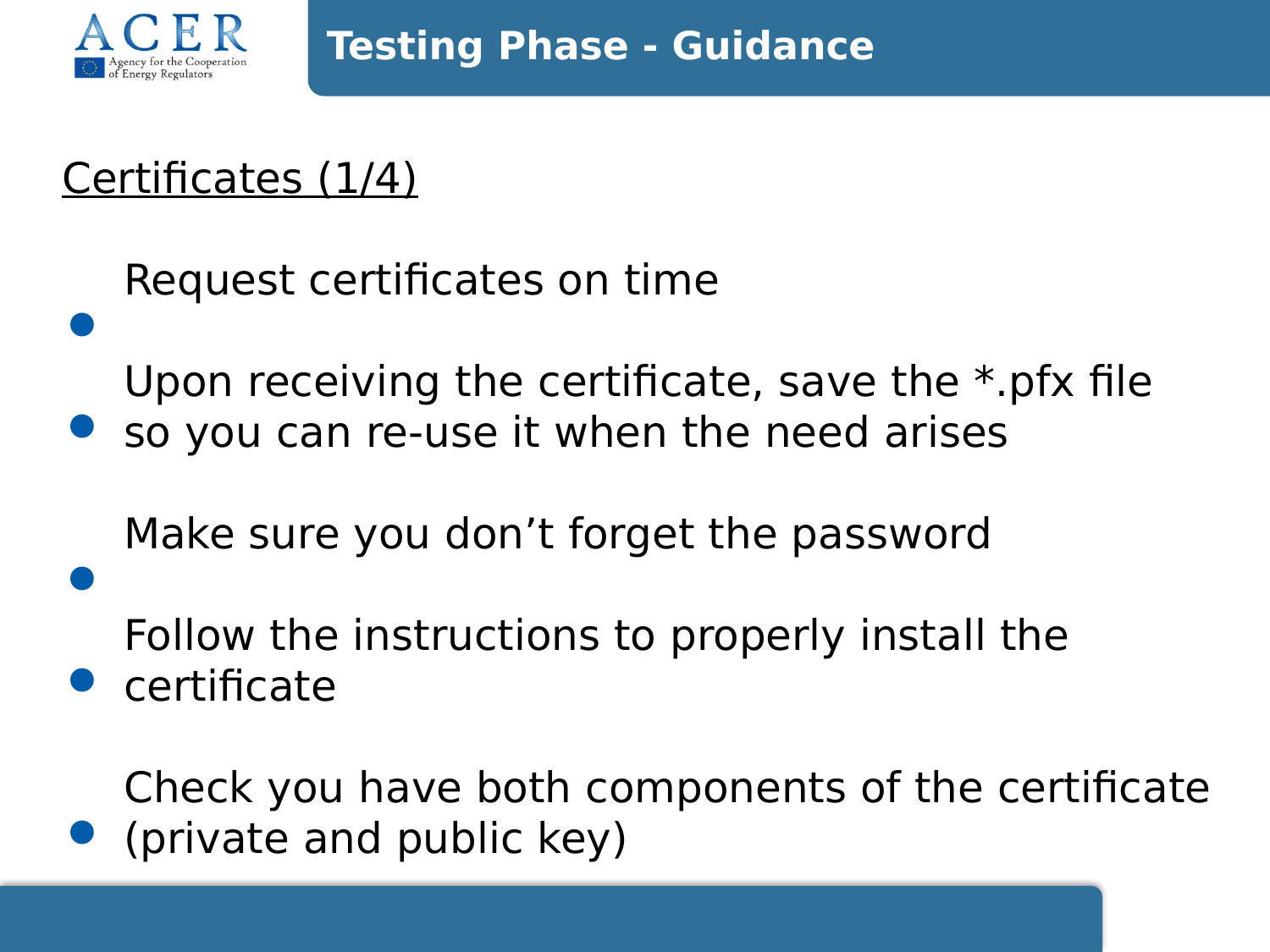

Testing Phase - Guidance

Certificates (1/4)

Request certificates on time

Upon receiving the certificate, save the *.pfx file so you can re-use it when the need arises

Make sure you don’t forget the password

Follow the instructions to properly install the certificate

Check you have both components of the certificate (private and public key)